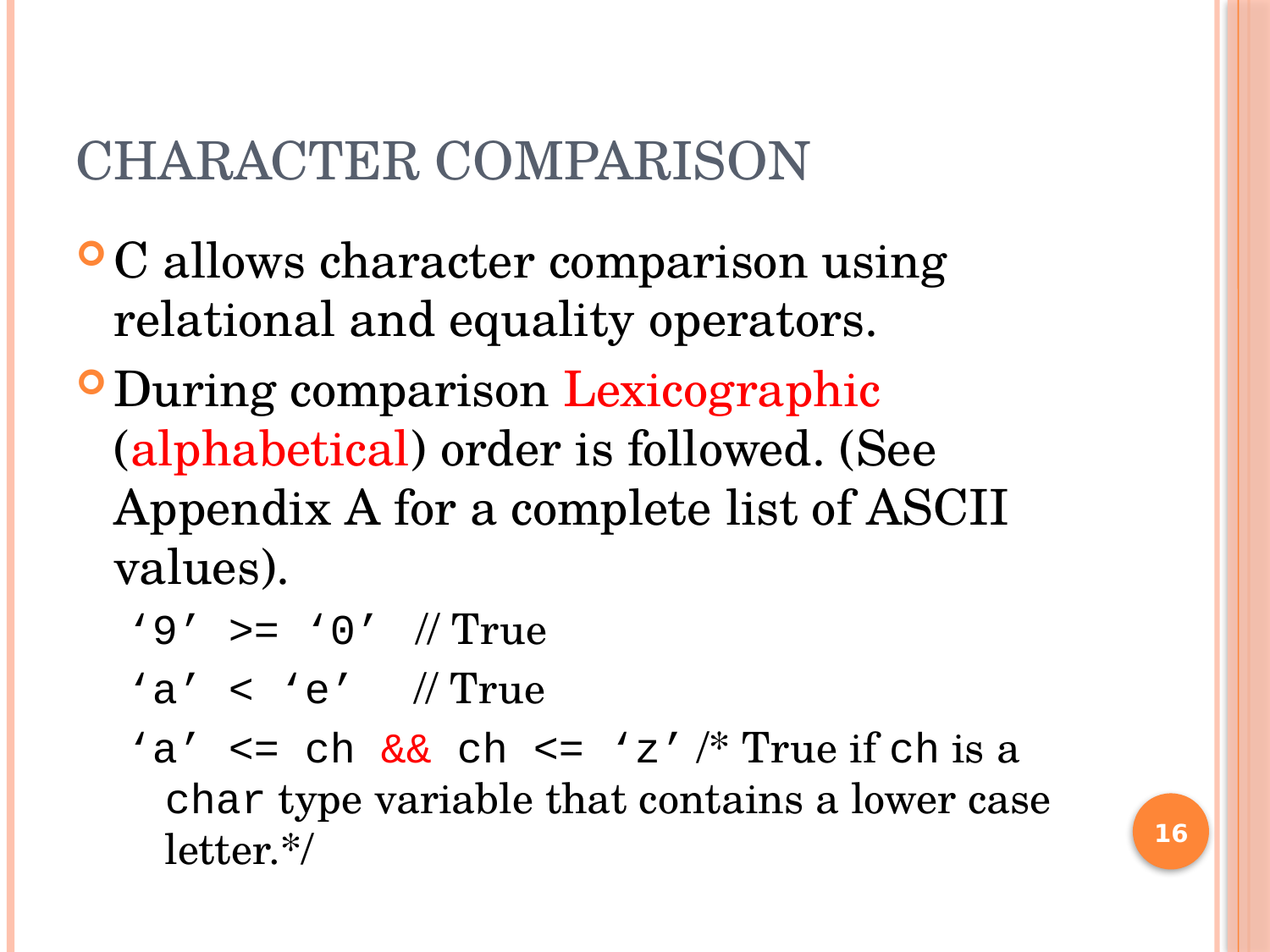

# Character Comparison
C allows character comparison using relational and equality operators.
During comparison Lexicographic (alphabetical) order is followed. (See Appendix A for a complete list of ASCII values).
‘9’ >= ‘0’   // True
‘a’ < ‘e’     // True
‘a’ <= ch && ch <= ‘z’ /* True if ch is a char type variable that contains a lower case letter.*/
16